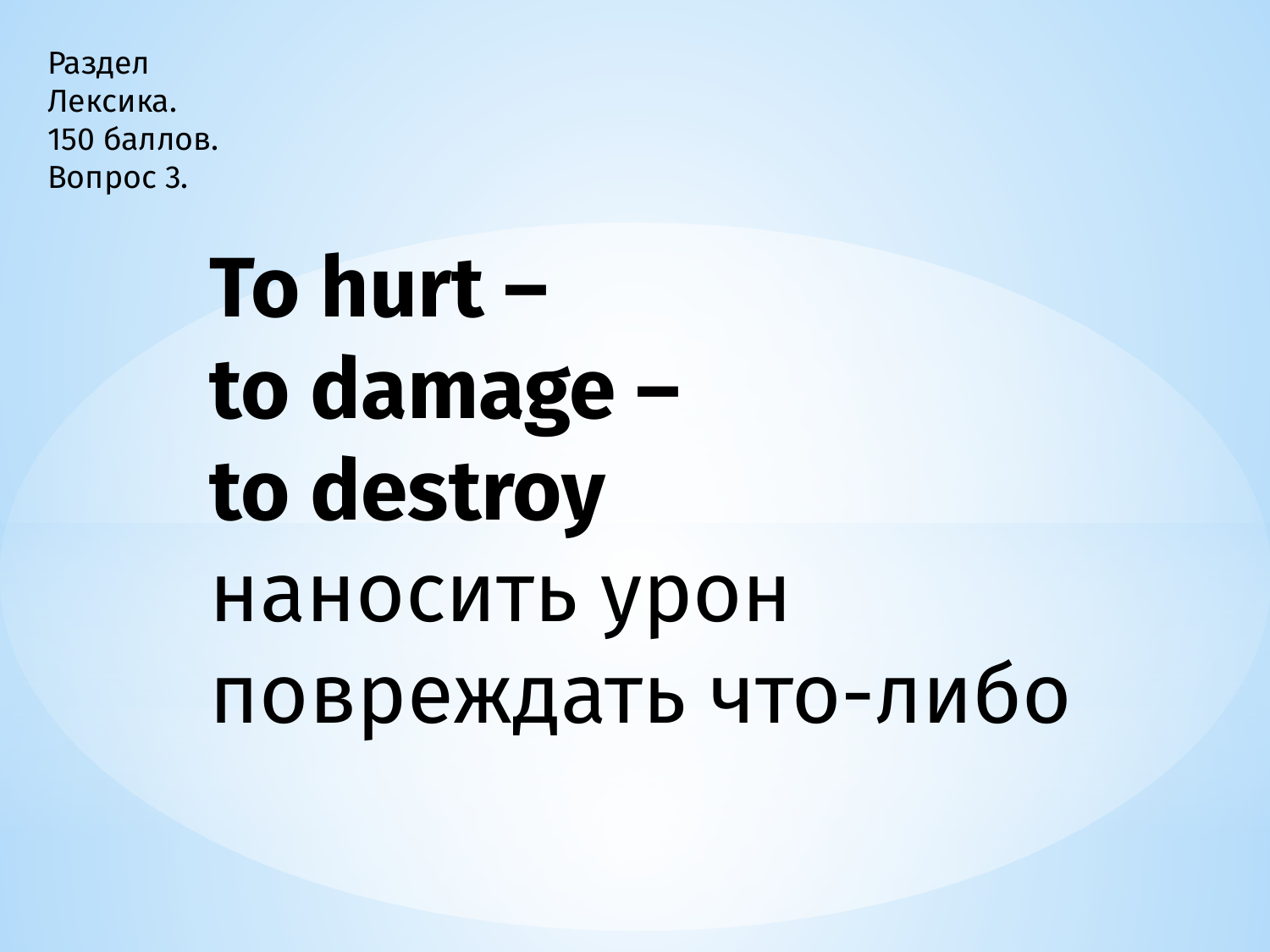

Раздел
Лексика.
150 баллов.
Вопрос 3.
To hurt –
to damage –
to destroy
наносить урон
повреждать что-либо